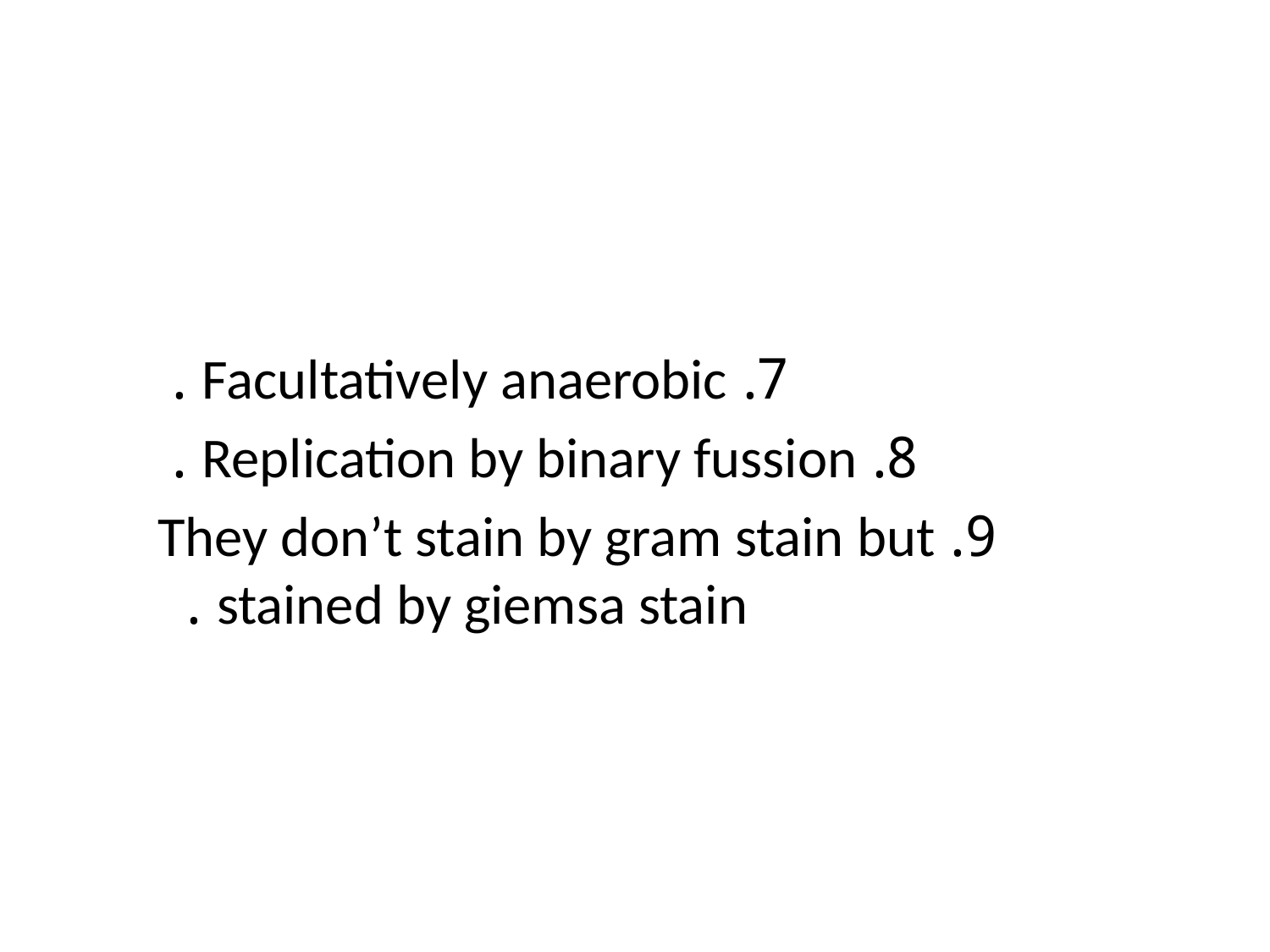

#
7. Facultatively anaerobic .
8. Replication by binary fussion .
9. They don’t stain by gram stain but stained by giemsa stain .